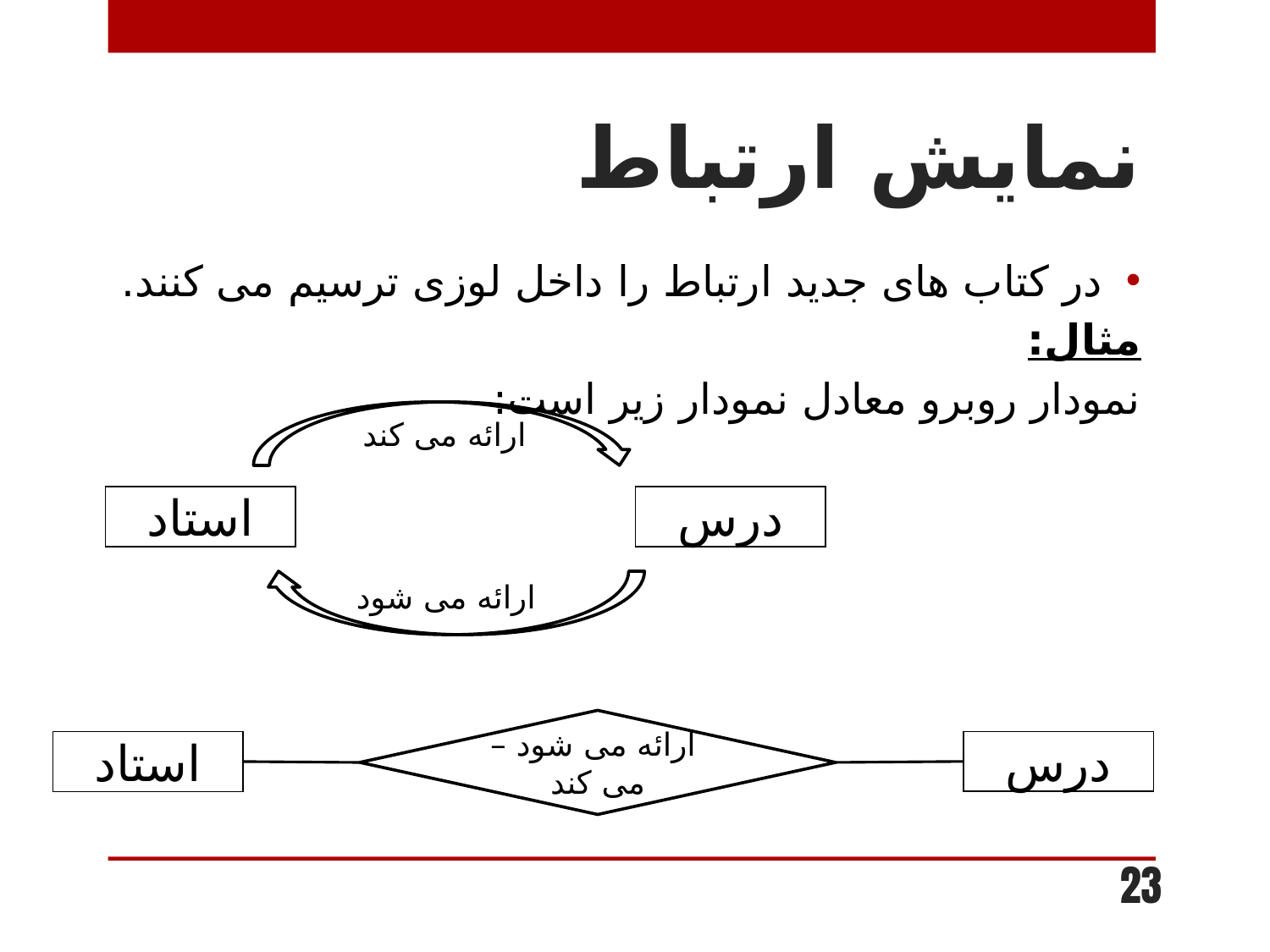

# نمایش ارتباط
در کتاب های جدید ارتباط را داخل لوزی ترسیم می کنند.
مثال:
نمودار روبرو معادل نمودار زیر است:
ارائه می کند
استاد
درس

ارائه می شود
اارائه می شود – می کند
استاد
درس
23